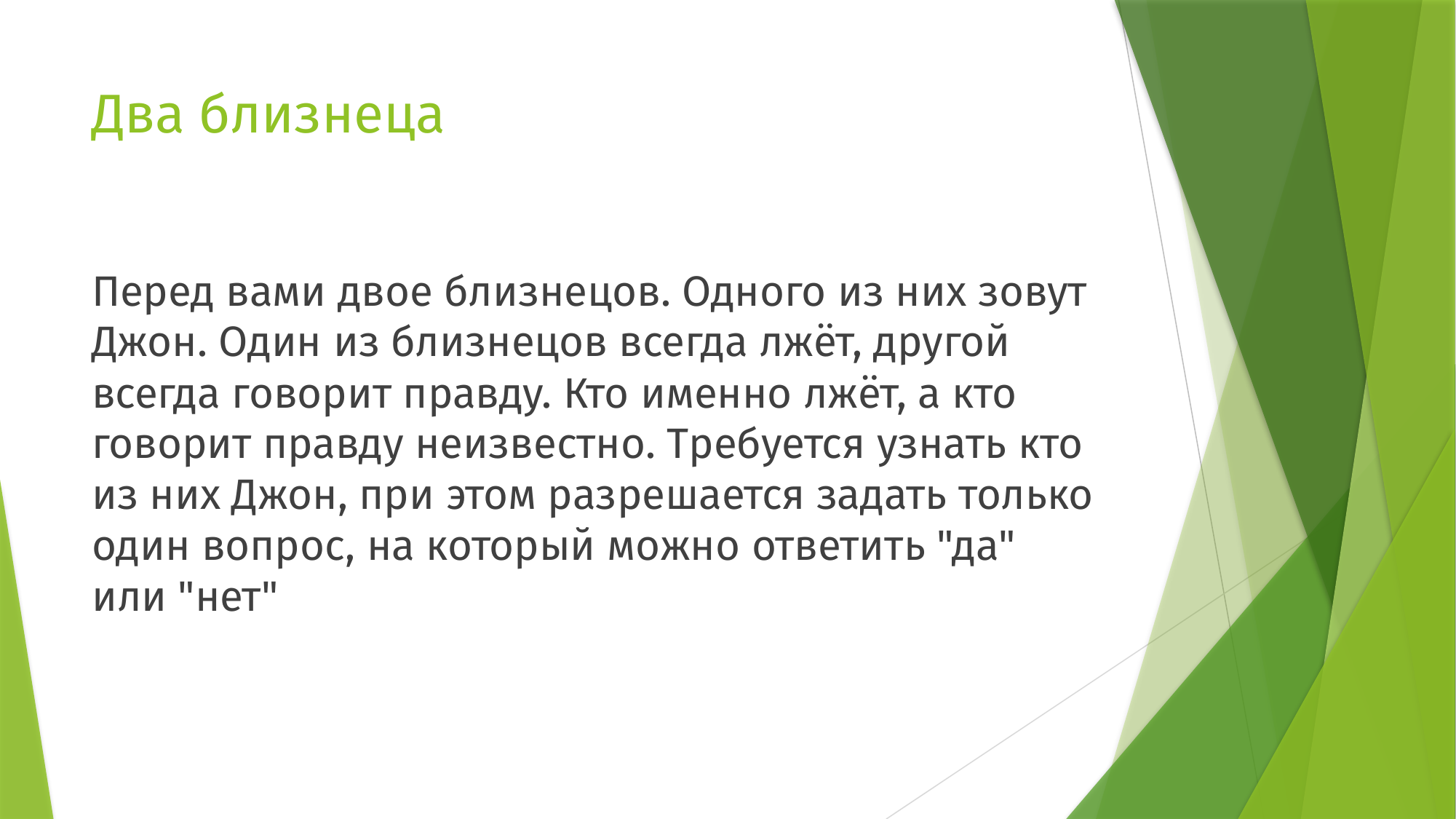

# Два близнеца
Перед вами двое близнецов. Одного из них зовут Джон. Один из близнецов всегда лжёт, другой всегда говорит правду. Кто именно лжёт, а кто говорит правду неизвестно. Требуется узнать кто из них Джон, при этом разрешается задать только один вопрос, на который можно ответить "да" или "нет"